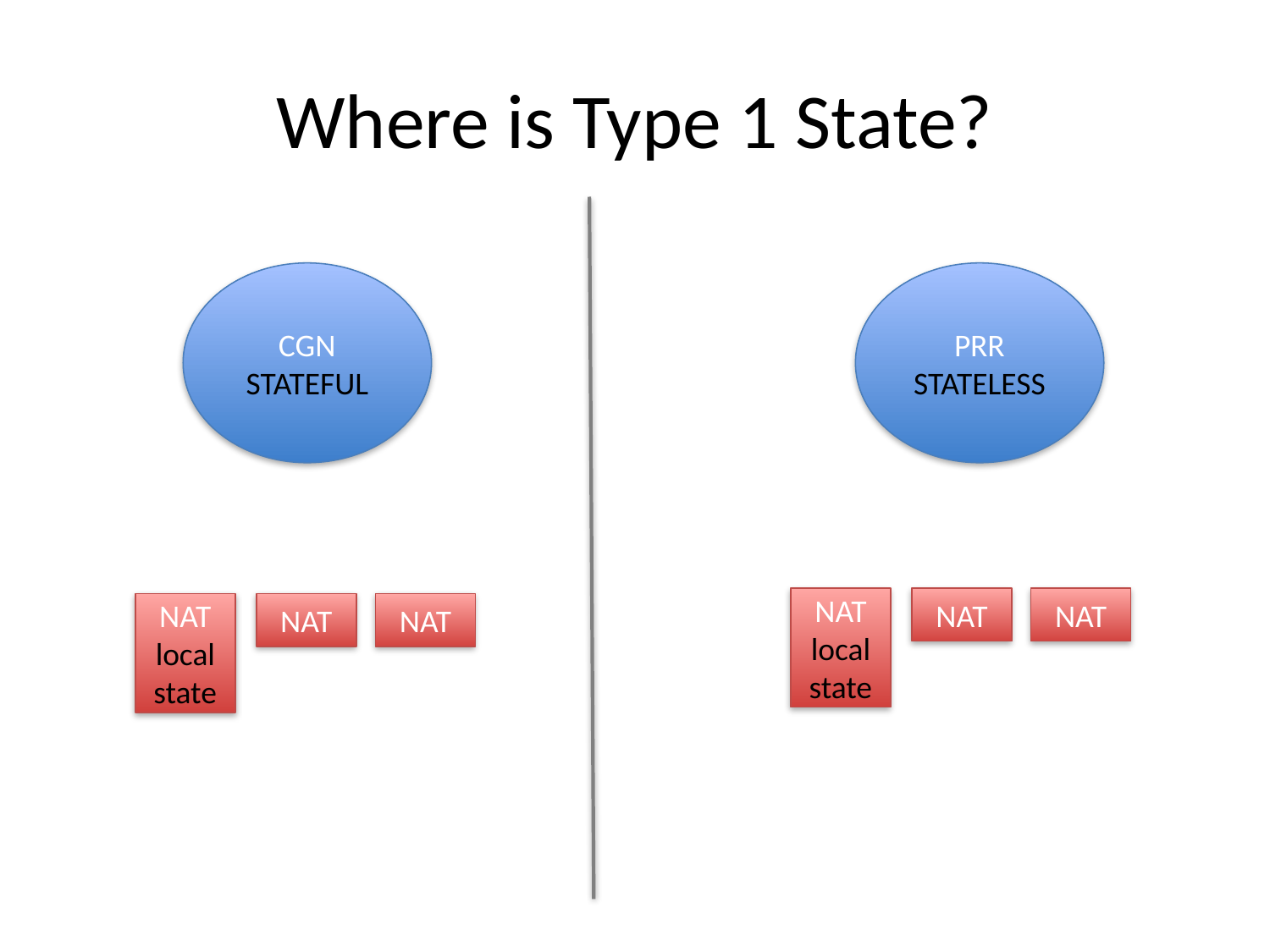

# Where is Type 1 State?
CGN
STATEFUL
PRR
STATELESS
NAT
local
state
NAT
NAT
NAT
local
state
NAT
NAT